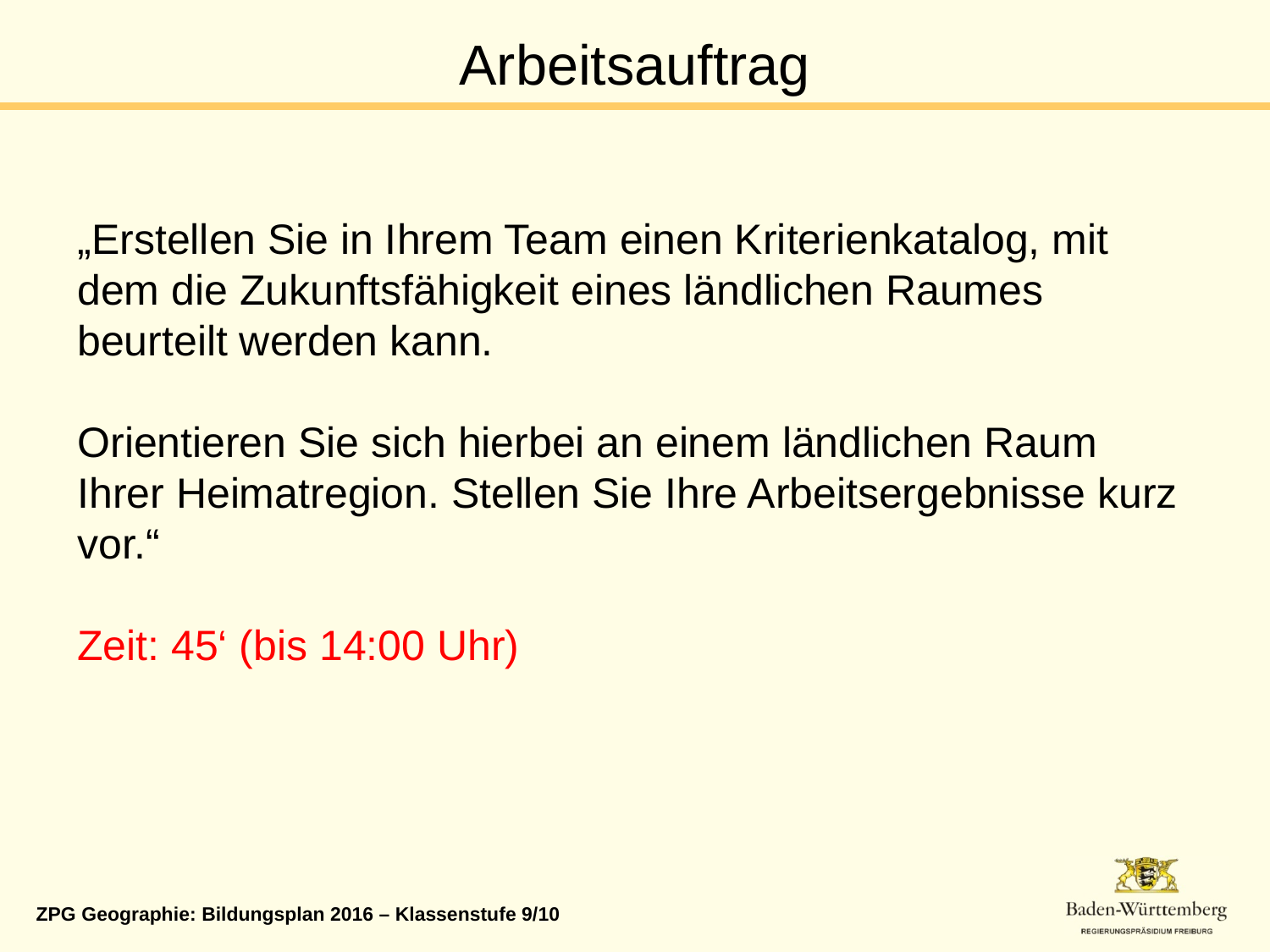

# Arbeitsauftrag
„Erstellen Sie in Ihrem Team einen Kriterienkatalog, mit dem die Zukunftsfähigkeit eines ländlichen Raumes beurteilt werden kann.

Orientieren Sie sich hierbei an einem ländlichen Raum Ihrer Heimatregion. Stellen Sie Ihre Arbeitsergebnisse kurz vor.“

Zeit: 45‘ (bis 14:00 Uhr)